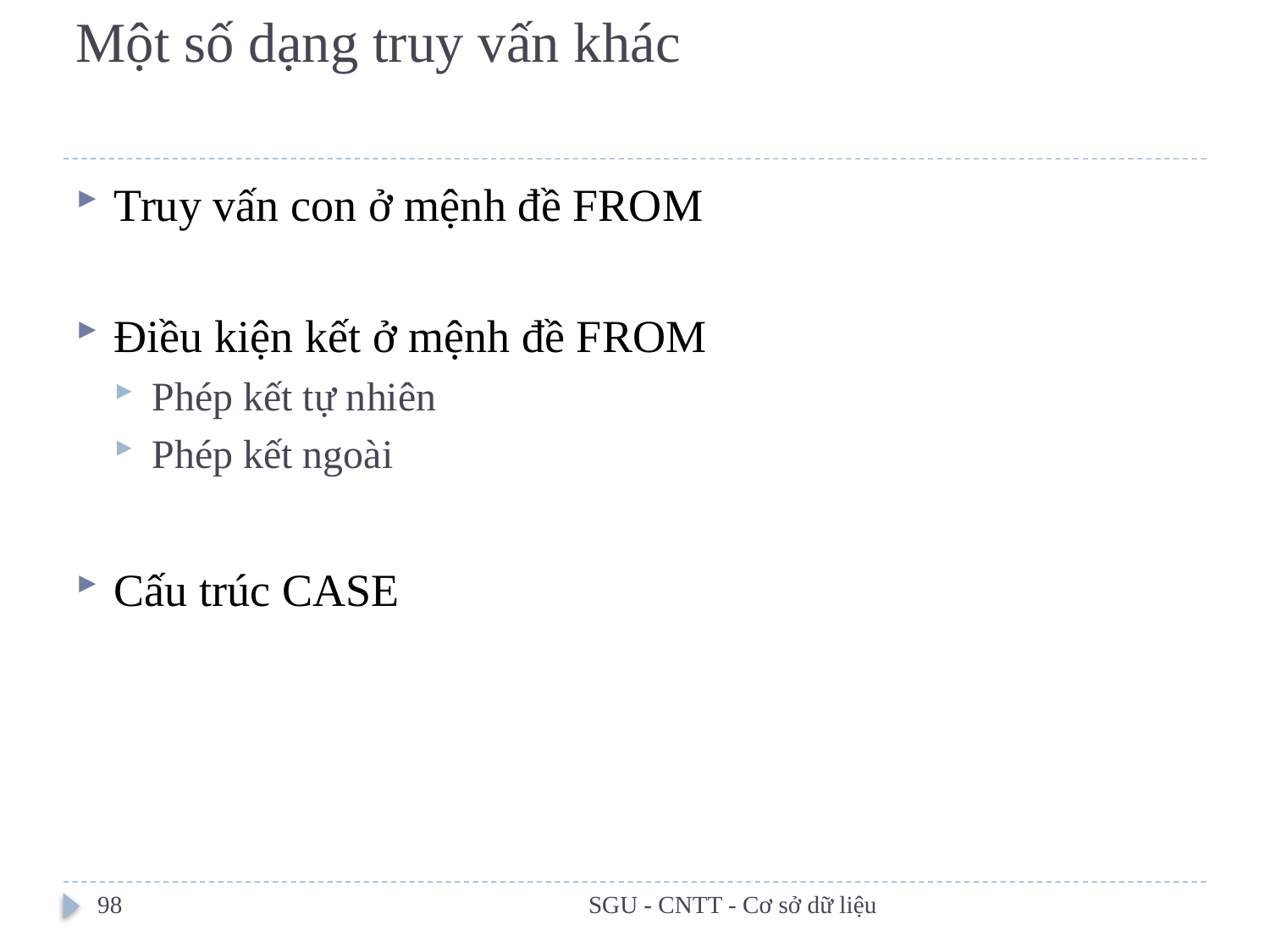

# Một số dạng truy vấn khác
Truy vấn con ở mệnh đề FROM

Điều kiện kết ở mệnh đề FROM
Phép kết tự nhiên
Phép kết ngoài

Cấu trúc CASE

98
SGU - CNTT - Cơ sở dữ liệu